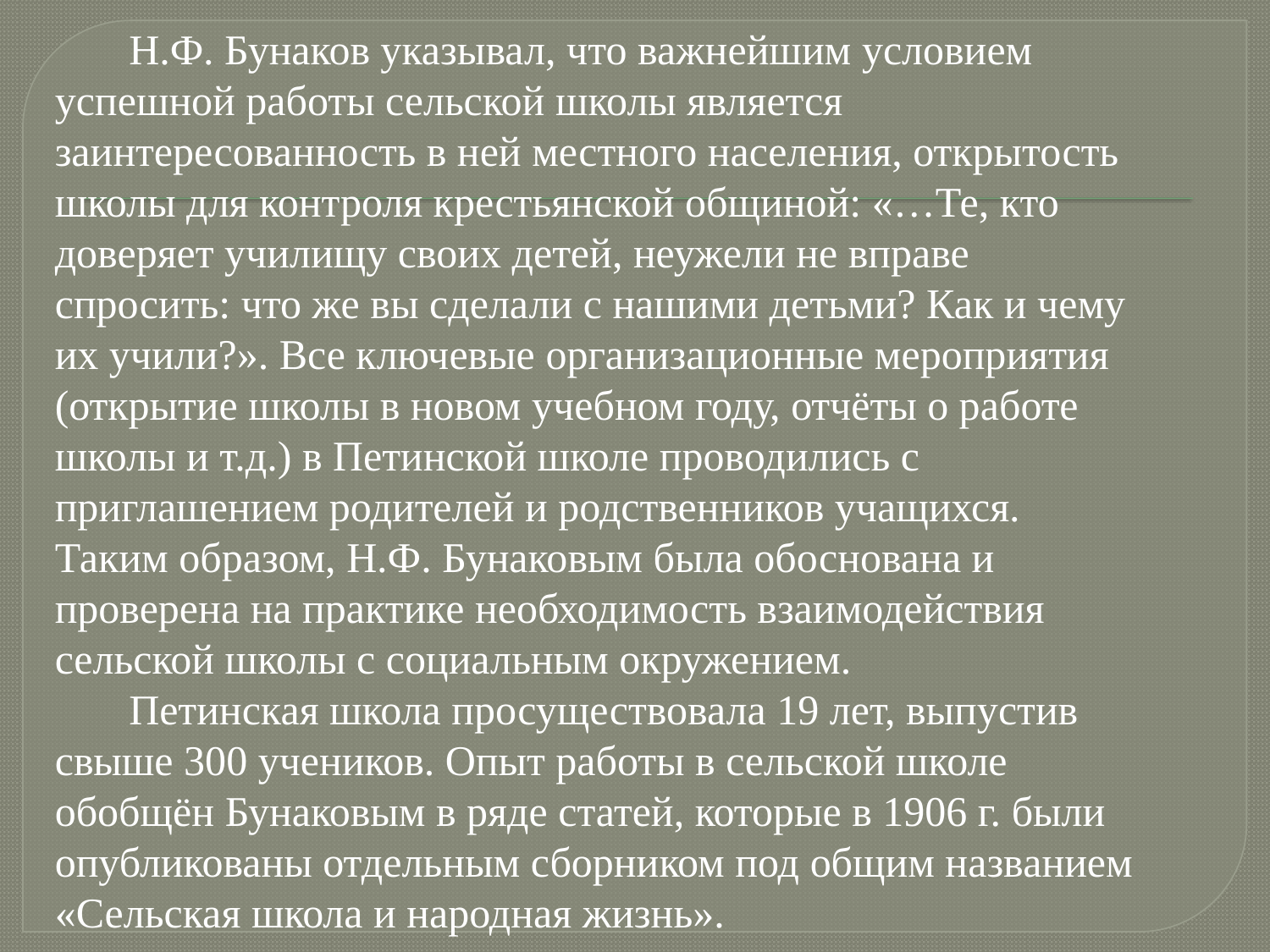

Н.Ф. Бунаков указывал, что важнейшим условием успешной работы сельской школы является заинтересованность в ней местного населения, открытость школы для контроля крестьянской общиной: «…Те, кто доверяет училищу своих детей, неужели не вправе спросить: что же вы сделали с нашими детьми? Как и чему их учили?». Все ключевые организационные мероприятия (открытие школы в новом учебном году, отчёты о работе школы и т.д.) в Петинской школе проводились с приглашением родителей и родственников учащихся. Таким образом, Н.Ф. Бунаковым была обоснована и проверена на практике необходимость взаимодействия сельской школы с социальным окружением.
       Петинская школа просуществовала 19 лет, выпустив свыше 300 учеников. Опыт работы в сельской школе обобщён Бунаковым в ряде статей, которые в 1906 г. были опубликованы отдельным сборником под общим названием «Сельская школа и народная жизнь».